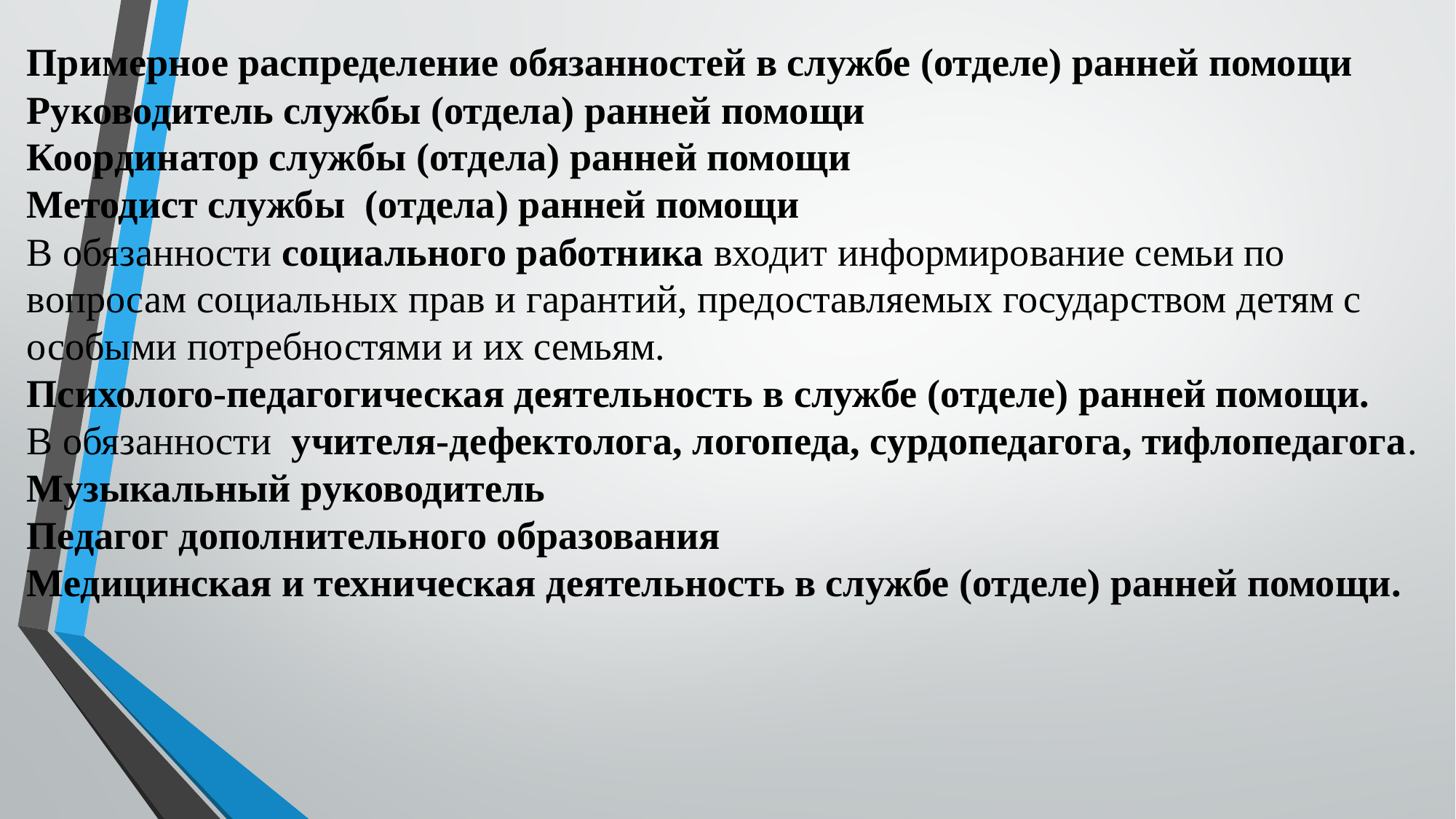

Примерное распределение обязанностей в службе (отделе) ранней помощи
Руководитель службы (отдела) ранней помощи
Координатор службы (отдела) ранней помощи
Методист службы  (отдела) ранней помощи
В обязанности социального работника входит информирование семьи по вопросам социальных прав и гарантий, предоставляемых государством детям с особыми потребностями и их семьям.
Психолого-педагогическая деятельность в службе (отделе) ранней помощи.
В обязанности  учителя-дефектолога, логопеда, сурдопедагога, тифлопедагога.
Музыкальный руководитель
Педагог дополнительного образования
Медицинская и техническая деятельность в службе (отделе) ранней помощи.